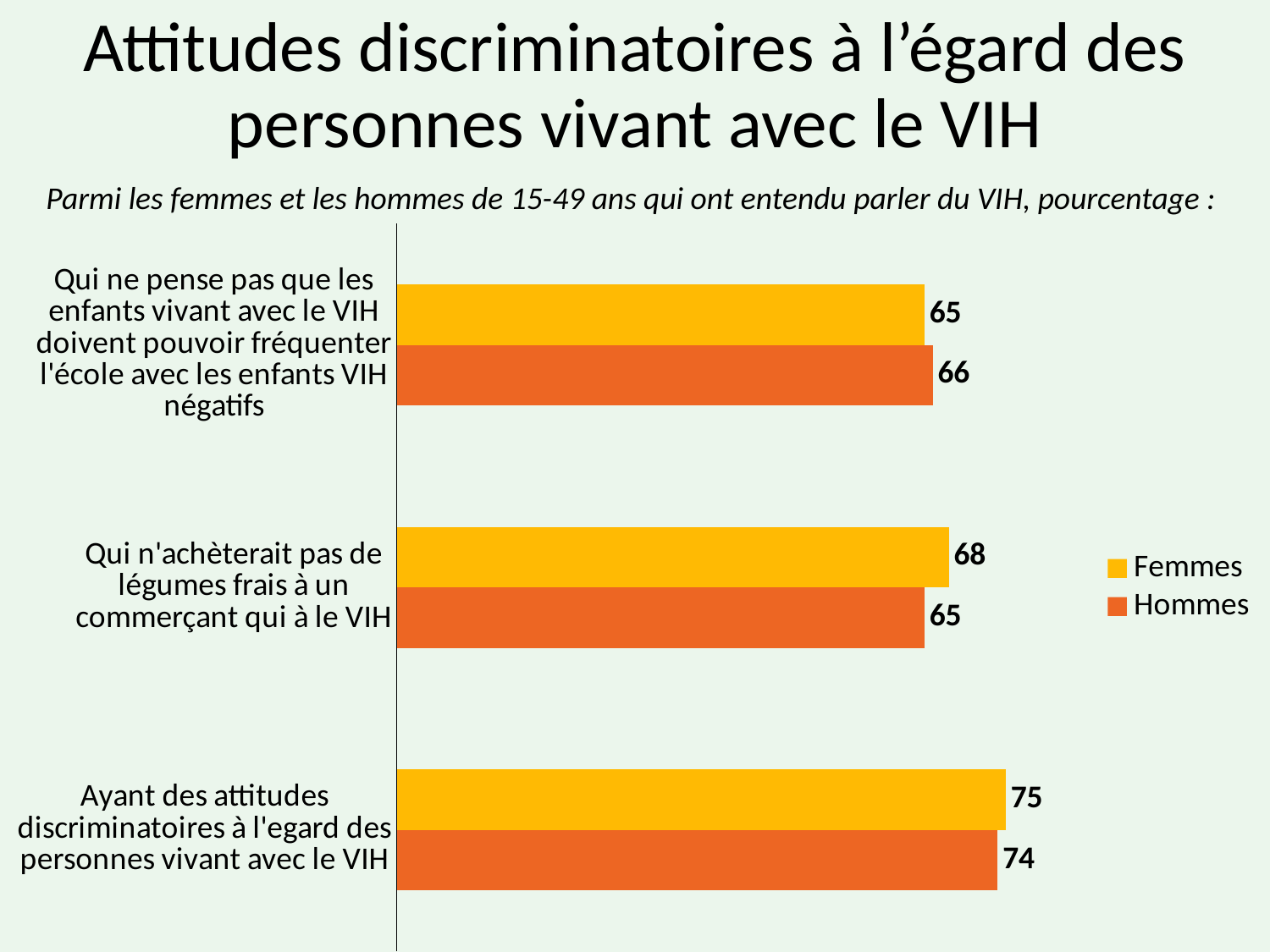

# Attitudes discriminatoires à l’égard des personnes vivant avec le VIH
Parmi les femmes et les hommes de 15-49 ans qui ont entendu parler du VIH, pourcentage :

### Chart

| Category | Hommes | Femmes |
|---|---|---|
| Ayant des attitudes discriminatoires à l'egard des personnes vivant avec le VIH | 74.0 | 75.0 |
| Qui n'achèterait pas de légumes frais à un commerçant qui à le VIH | 65.0 | 68.0 |
| Qui ne pense pas que les enfants vivant avec le VIH doivent pouvoir fréquenter l'école avec les enfants VIH négatifs | 66.0 | 65.0 |